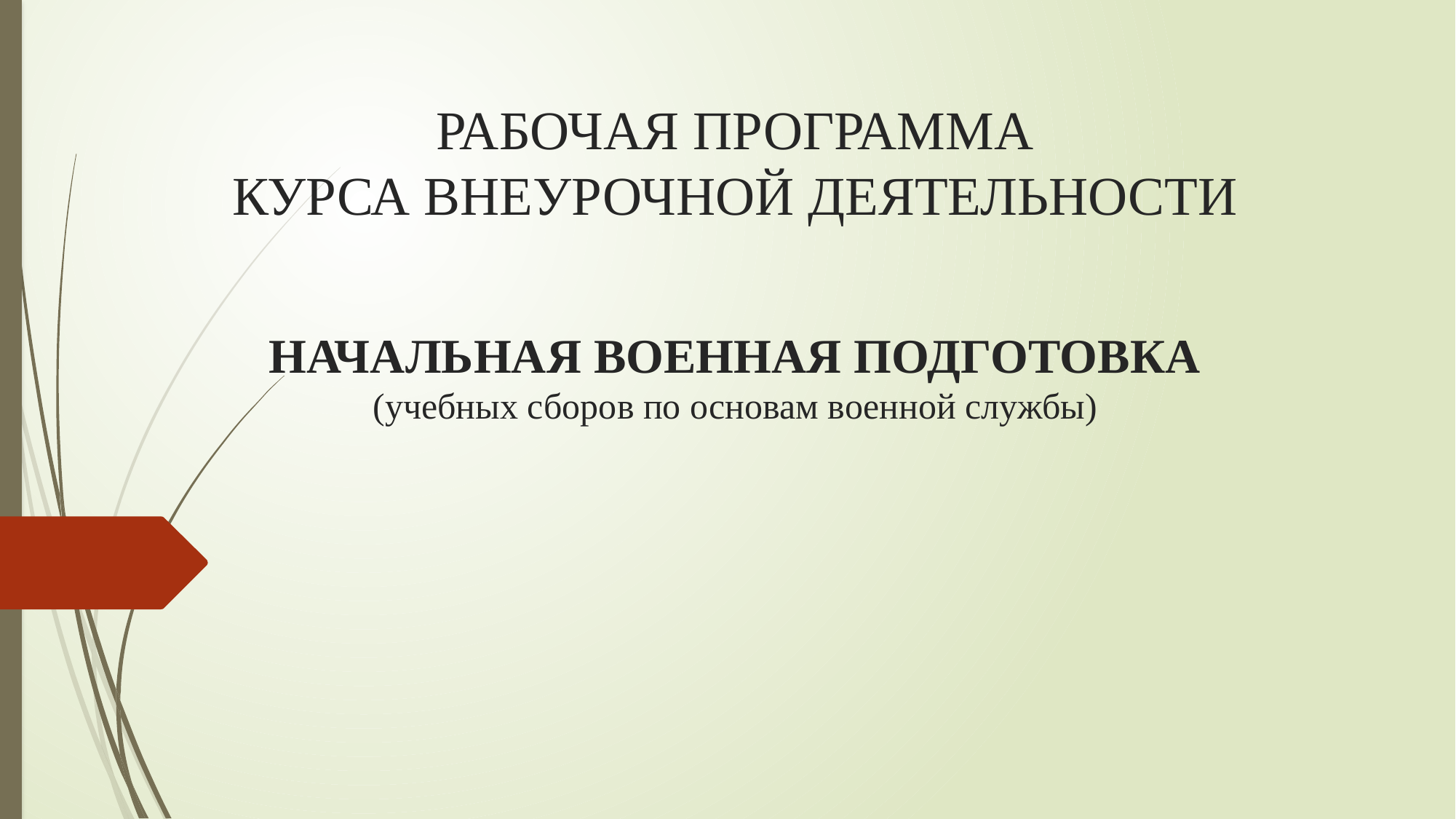

# РАБОЧАЯ ПРОГРАММА КУРСА ВНЕУРОЧНОЙ ДЕЯТЕЛЬНОСТИ   НАЧАЛЬНАЯ ВОЕННАЯ ПОДГОТОВКА (учебных сборов по основам военной службы)